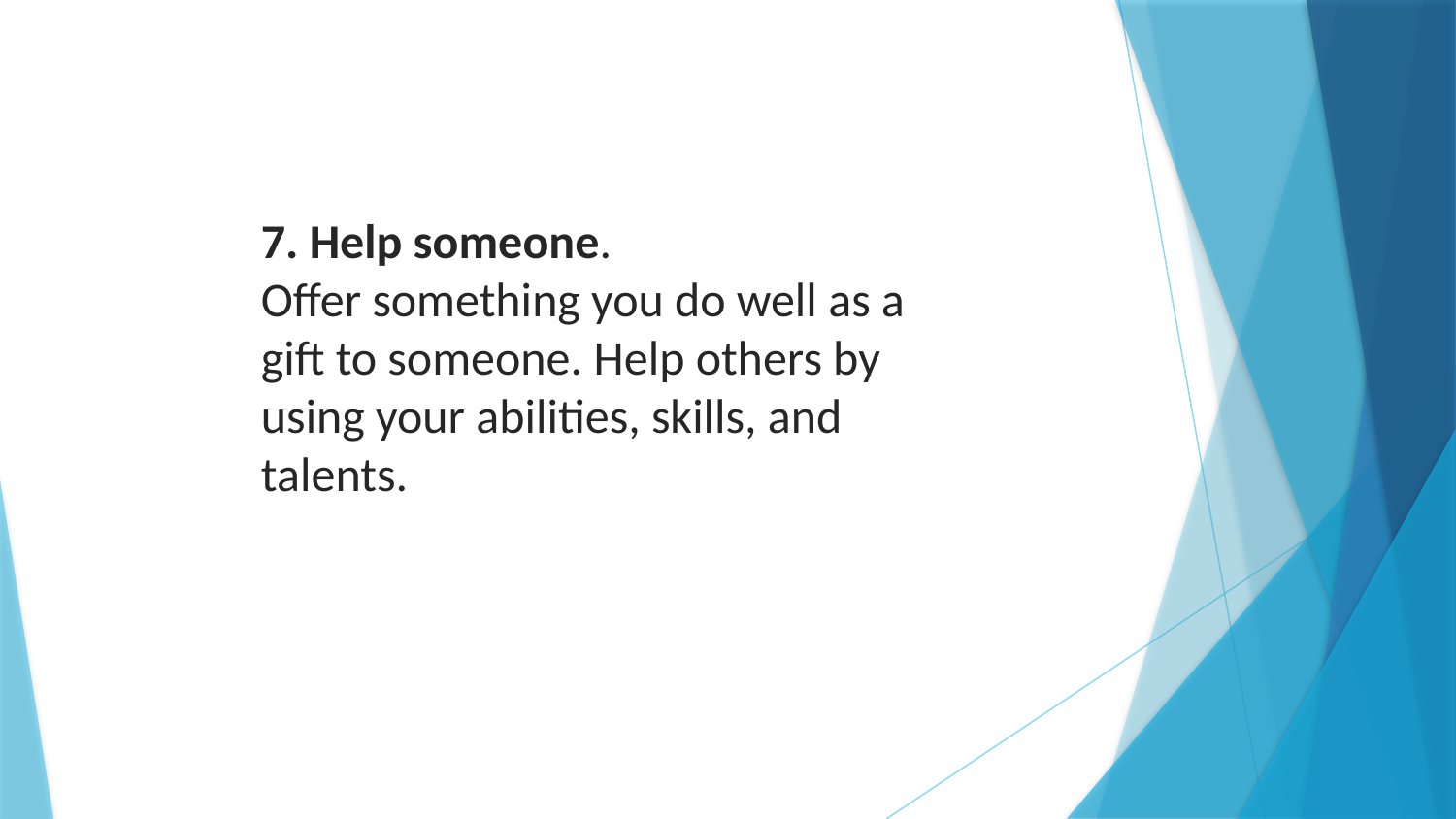

7. Help someone.
Offer something you do well as a gift to someone. Help others by using your abilities, skills, and talents.